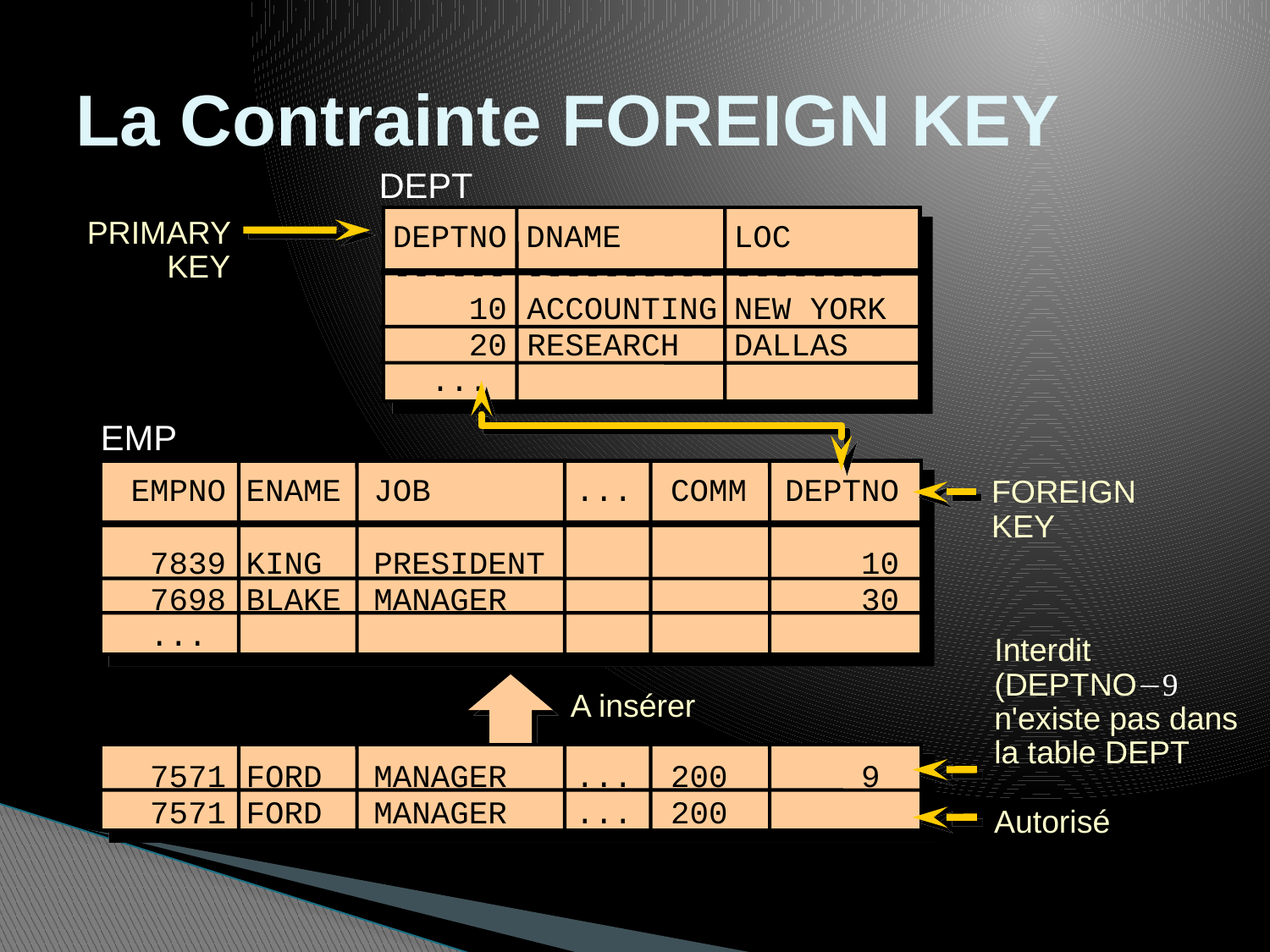

# La Contrainte FOREIGN KEY
DEPT

PRIMARY KEY
DEPTNO DNAME     	LOC
------ ----------	--------
    10	ACCOUNTING	NEW YORK
    20	RESEARCH	DALLAS
  ...

EMP

 EMPNO 	ENAME 	JOB		 ...  COMM  DEPTNO

  7839	KING	PRESIDENT		      10
  7698	BLAKE	MANAGER		      30
  ...
FOREIGN KEY

Interdit
(DEPTNO9 n'existe pas dans la table DEPT

Autorisé

  7571	FORD	MANAGER	 ...  200	      9
  7571	FORD	MANAGER	 ...  200
A insérer